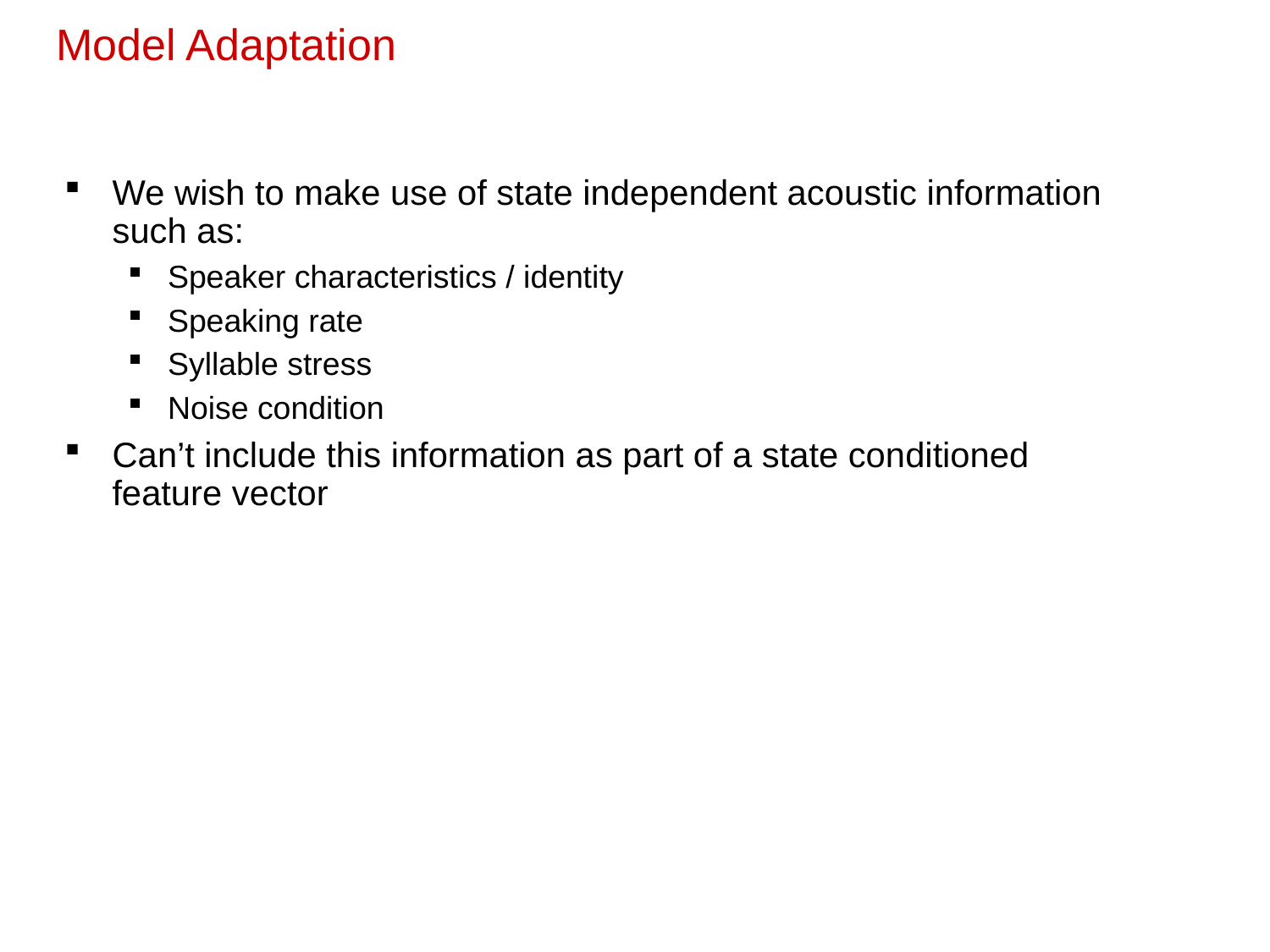

# Model Adaptation
We wish to make use of state independent acoustic information such as:
Speaker characteristics / identity
Speaking rate
Syllable stress
Noise condition
Can’t include this information as part of a state conditioned feature vector